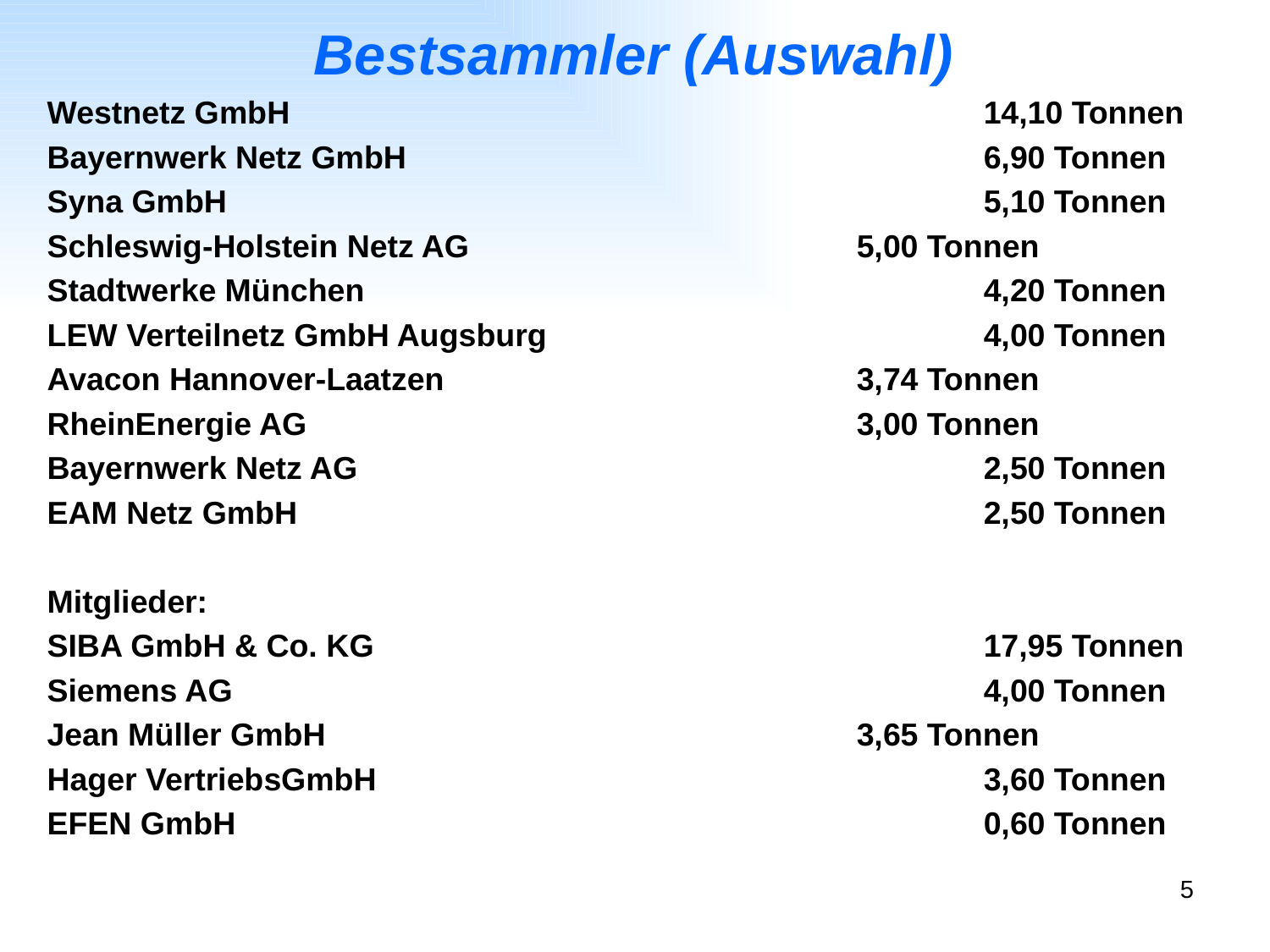

# Bestsammler (Auswahl)
Westnetz GmbH						14,10 Tonnen
Bayernwerk Netz GmbH					6,90 Tonnen
Syna GmbH						5,10 Tonnen
Schleswig-Holstein Netz AG				5,00 Tonnen
Stadtwerke München					4,20 Tonnen
LEW Verteilnetz GmbH Augsburg				4,00 Tonnen
Avacon Hannover-Laatzen				3,74 Tonnen
RheinEnergie AG					3,00 Tonnen
Bayernwerk Netz AG					2,50 Tonnen
EAM Netz GmbH						2,50 Tonnen

Mitglieder:
SIBA GmbH & Co. KG					17,95 Tonnen
Siemens AG						4,00 Tonnen
Jean Müller GmbH					3,65 Tonnen
Hager VertriebsGmbH					3,60 Tonnen
EFEN GmbH						0,60 Tonnen

5